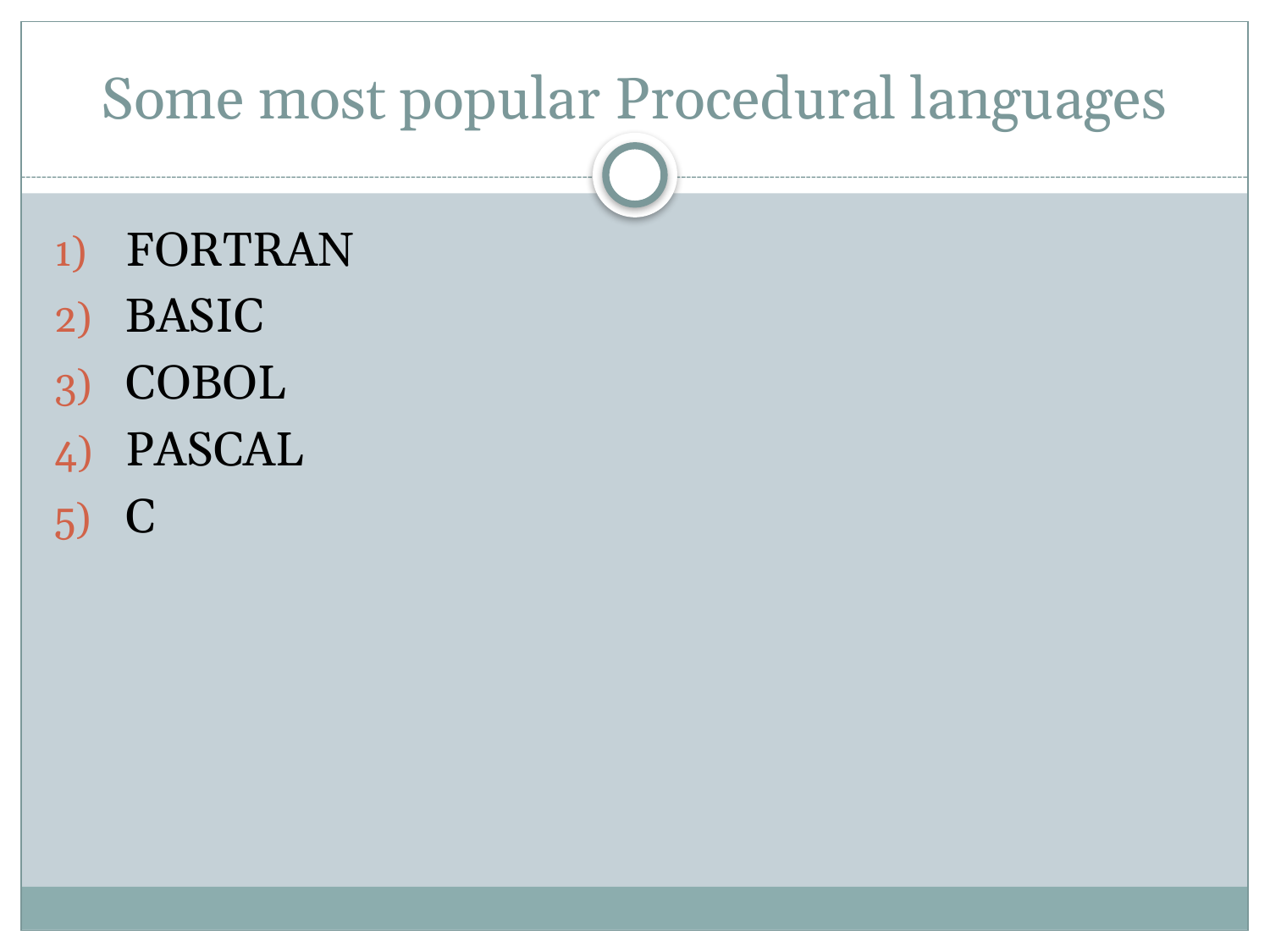

# Some most popular Procedural languages
FORTRAN
BASIC
COBOL
PASCAL
C